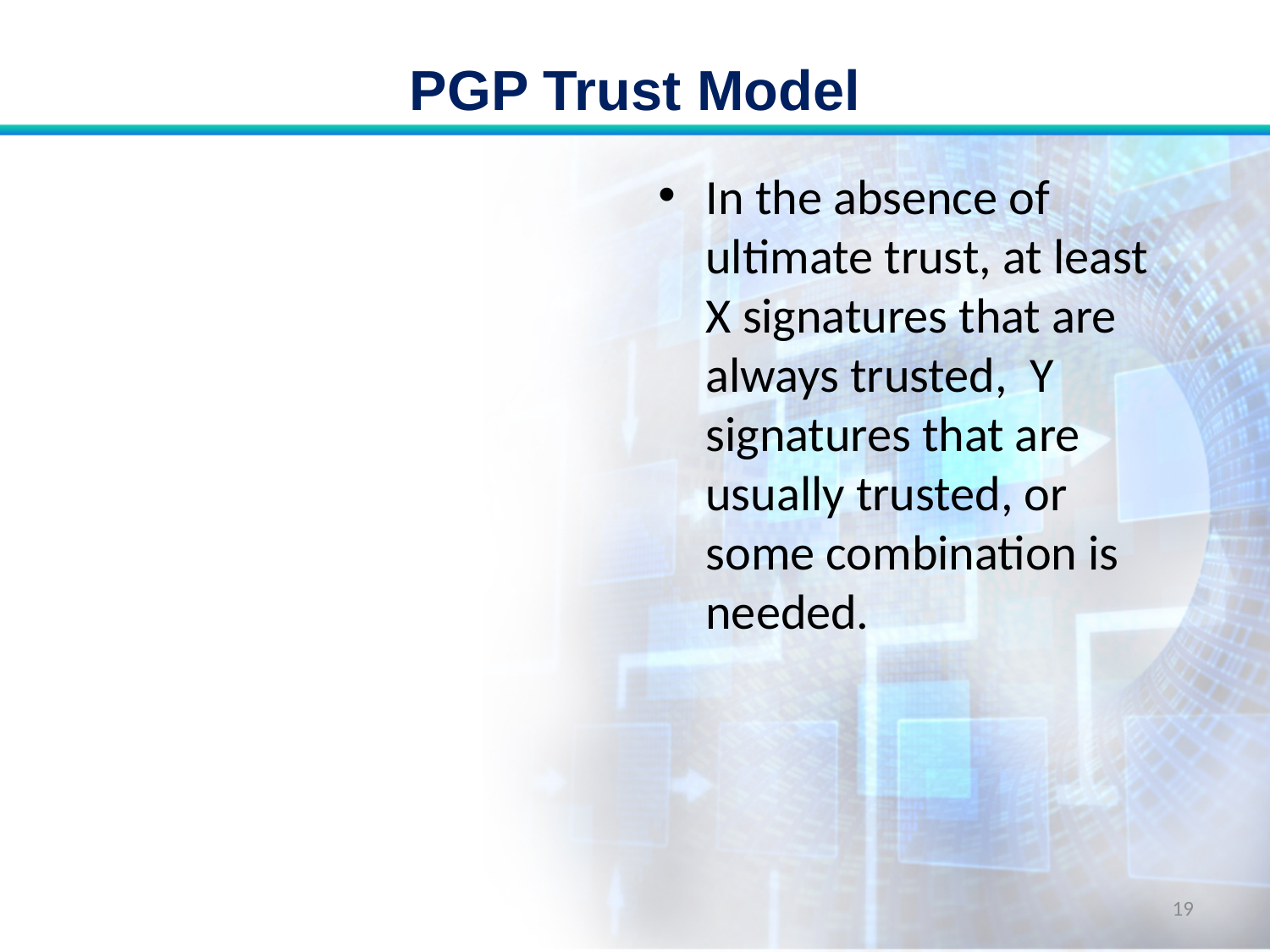

# PGP Trust Model
In the absence of ultimate trust, at least X signatures that are always trusted,  Y signatures that are usually trusted, or some combination is needed.

19